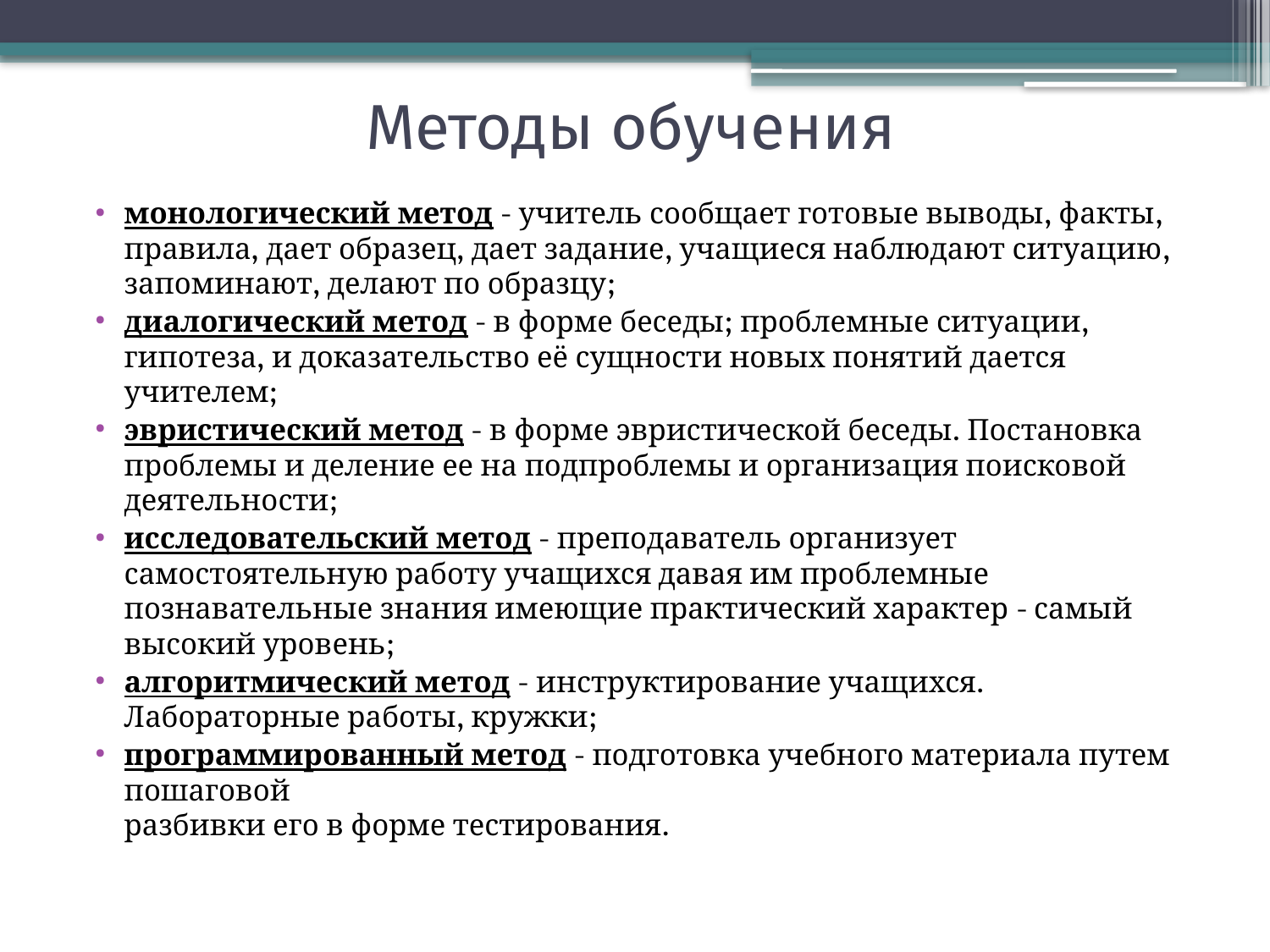

# Методы обучения
монологический метод - учитель сообщает готовые выводы, факты, правила, дает образец, дает задание, учащиеся наблюдают ситуацию, запоминают, делают по образцу;
диалогический метод - в форме беседы; проблемные ситуации, гипотеза, и доказательство её сущности новых понятий дается учителем;
эвристический метод - в форме эвристической беседы. Постановка проблемы и деление ее на подпроблемы и организация поисковой деятельности;
исследовательский метод - преподаватель организует самостоятельную работу учащихся давая им проблемные познавательные знания имеющие практический характер - самый высокий уровень;
алгоритмический метод - инструктирование учащихся. Лабораторные работы, кружки;
программированный метод - подготовка учебного материала путем пошаговой
разбивки его в форме тестирования.